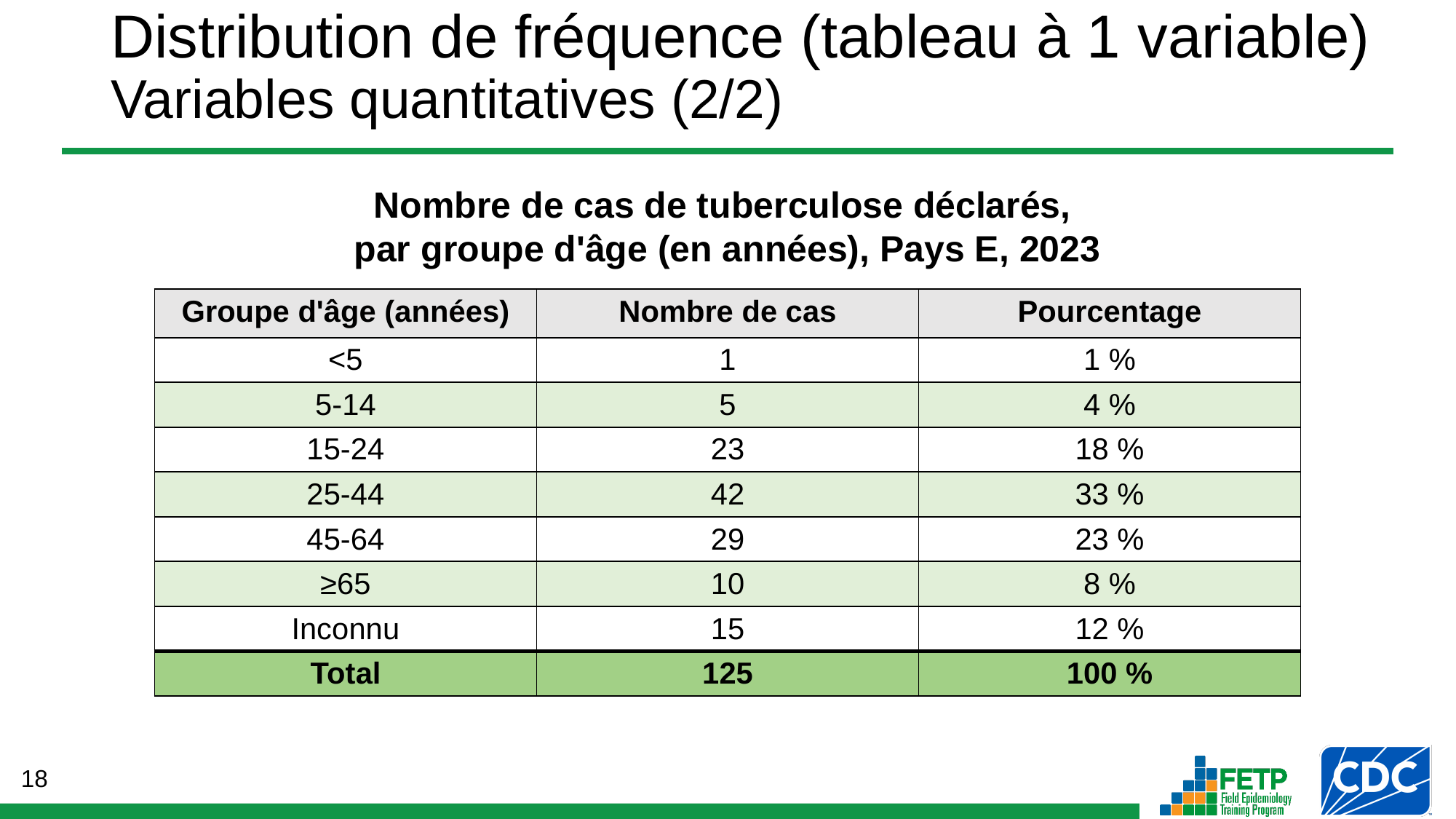

# Distribution de fréquence (tableau à 1 variable) Variables quantitatives (2/2)
Nombre de cas de tuberculose déclarés,
par groupe d'âge (en années), Pays E, 2023
| Groupe d'âge (années) | Nombre de cas | Pourcentage |
| --- | --- | --- |
| <5 | 1 | 1 % |
| 5-14 | 5 | 4 % |
| 15-24 | 23 | 18 % |
| 25-44 | 42 | 33 % |
| 45-64 | 29 | 23 % |
| ≥65 | 10 | 8 % |
| Inconnu | 15 | 12 % |
| Total | 125 | 100 % |